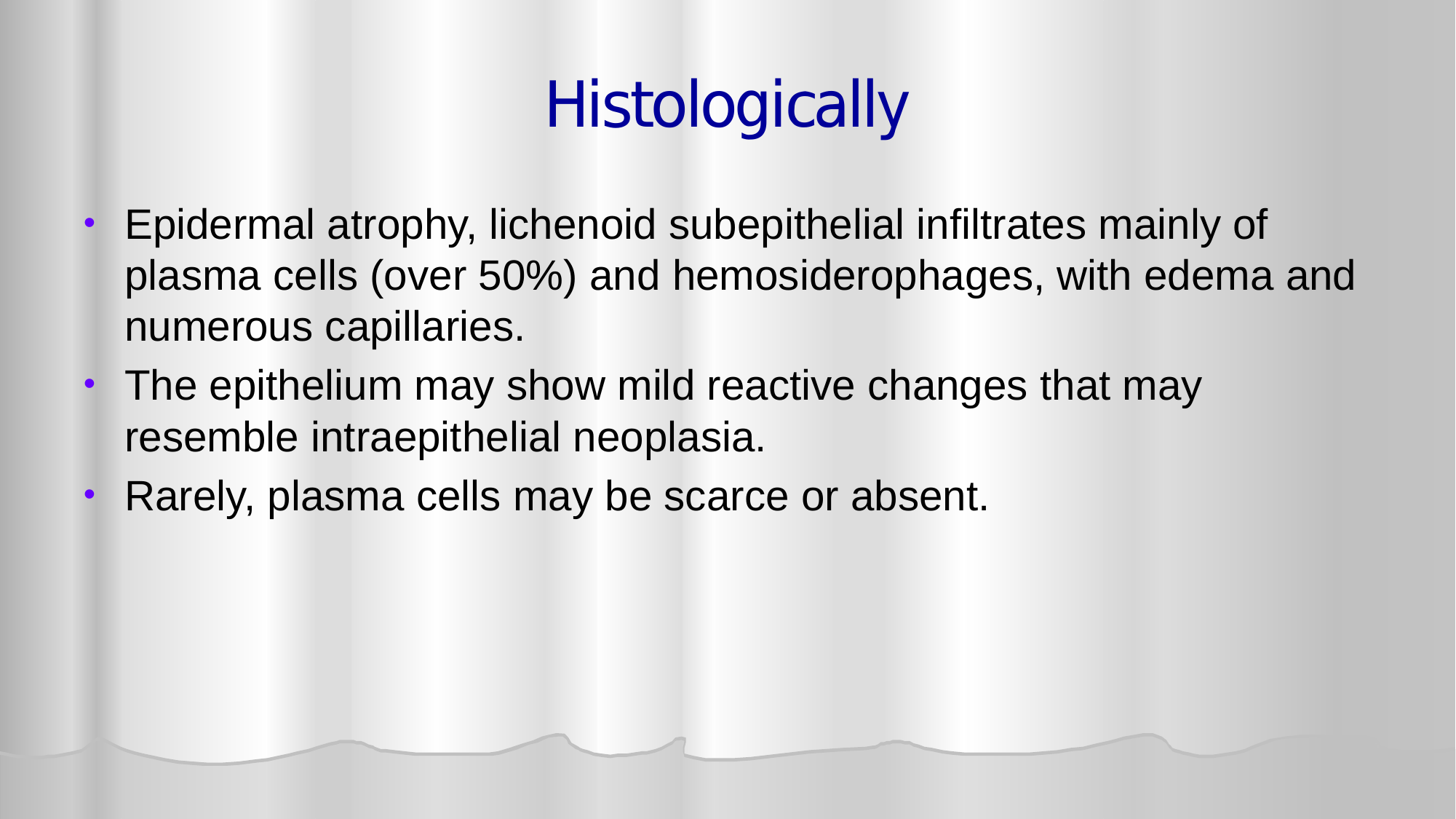

# Histologically
Epidermal atrophy, lichenoid subepithelial infiltrates mainly of plasma cells (over 50%) and hemosiderophages, with edema and numerous capillaries.
The epithelium may show mild reactive changes that may resemble intraepithelial neoplasia.
Rarely, plasma cells may be scarce or absent.